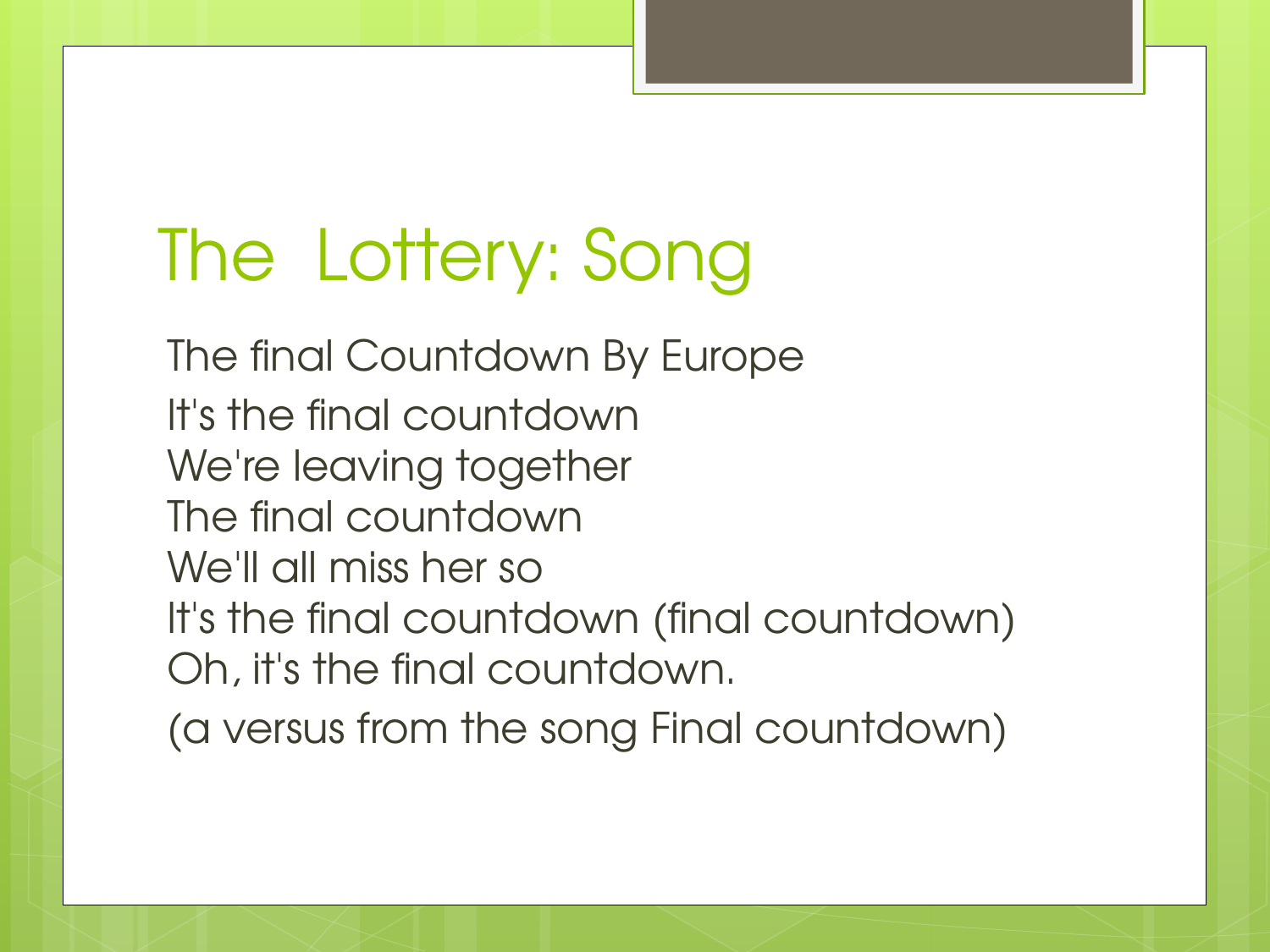

# The  Lottery: Song
The final Countdown By Europe
It's the final countdown
We're leaving together
The final countdown 
We'll all miss her so
It's the final countdown (final countdown)
Oh, it's the final countdown.
(a versus from the song Final countdown)